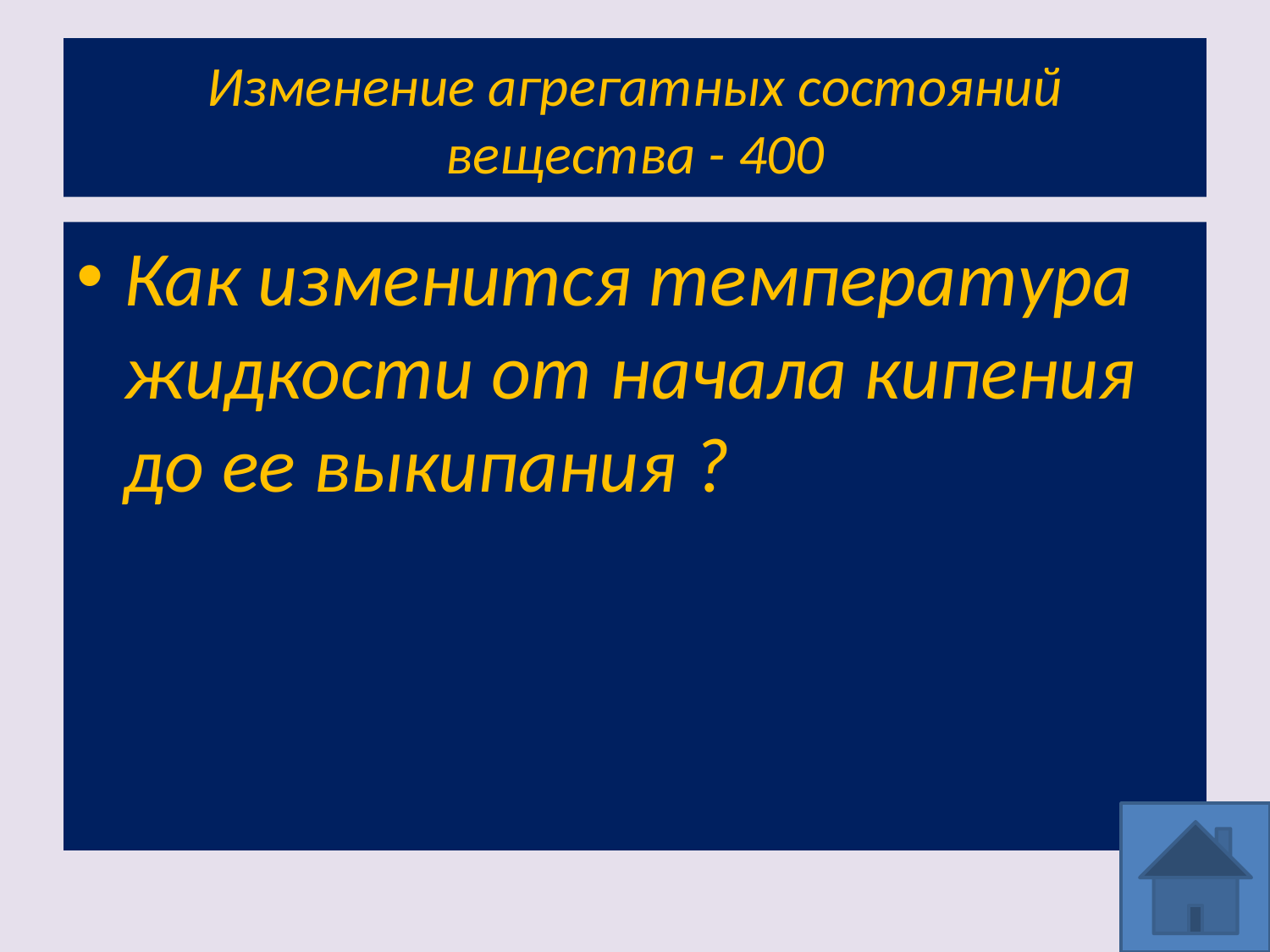

# Изменение агрегатных состояний вещества - 400
Как изменится температура жидкости от начала кипения до ее выкипания ?